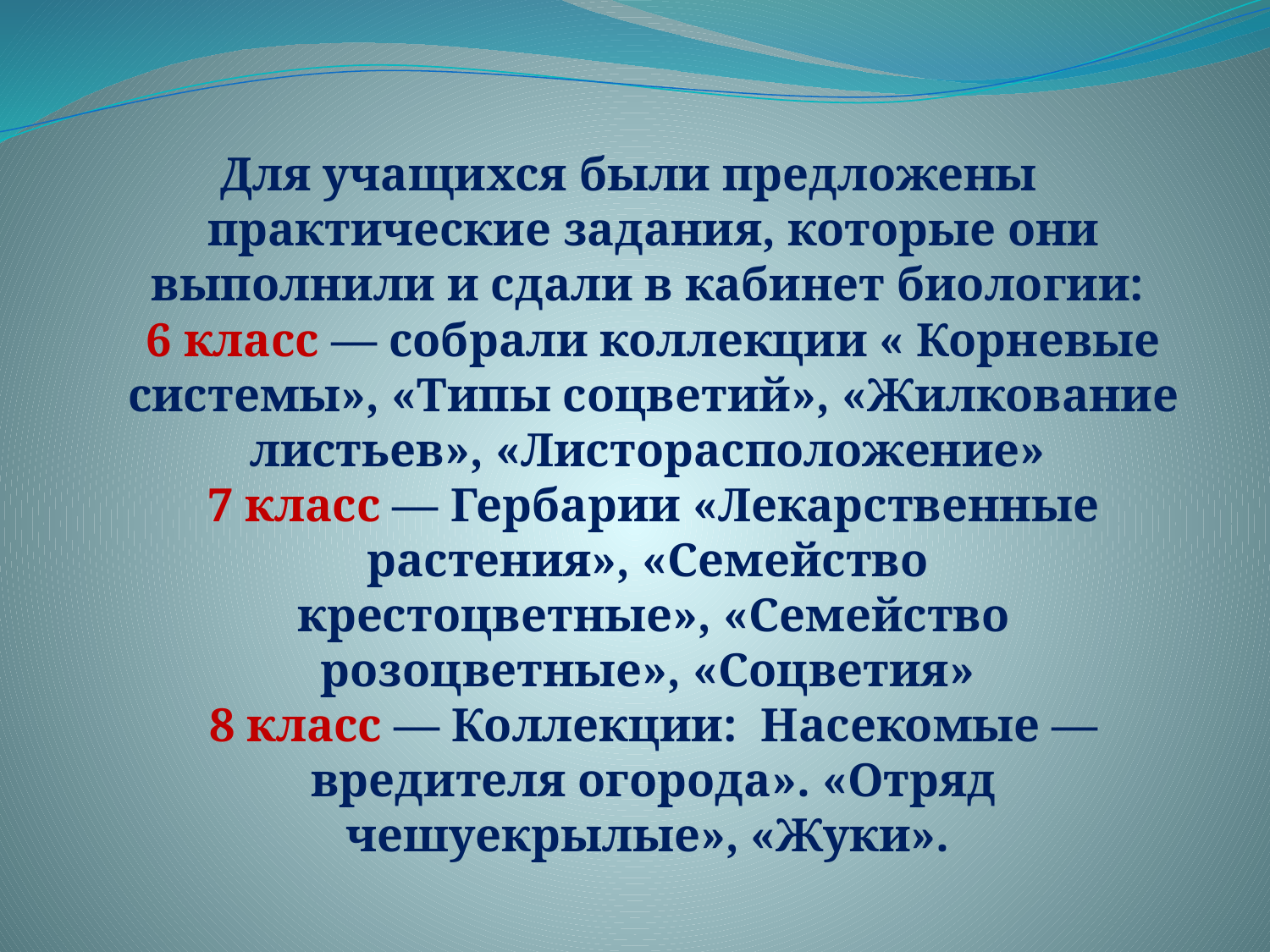

Для учащихся были предложены  практические задания, которые они выполнили и сдали в кабинет биологии:
6 класс — собрали коллекции « Корневые системы», «Типы соцветий», «Жилкование листьев», «Листорасположение»
7 класс — Гербарии «Лекарственные растения», «Семейство
крестоцветные», «Семейство розоцветные», «Соцветия»
8 класс — Коллекции:  Насекомые — вредителя огорода». «Отряд чешуекрылые», «Жуки».